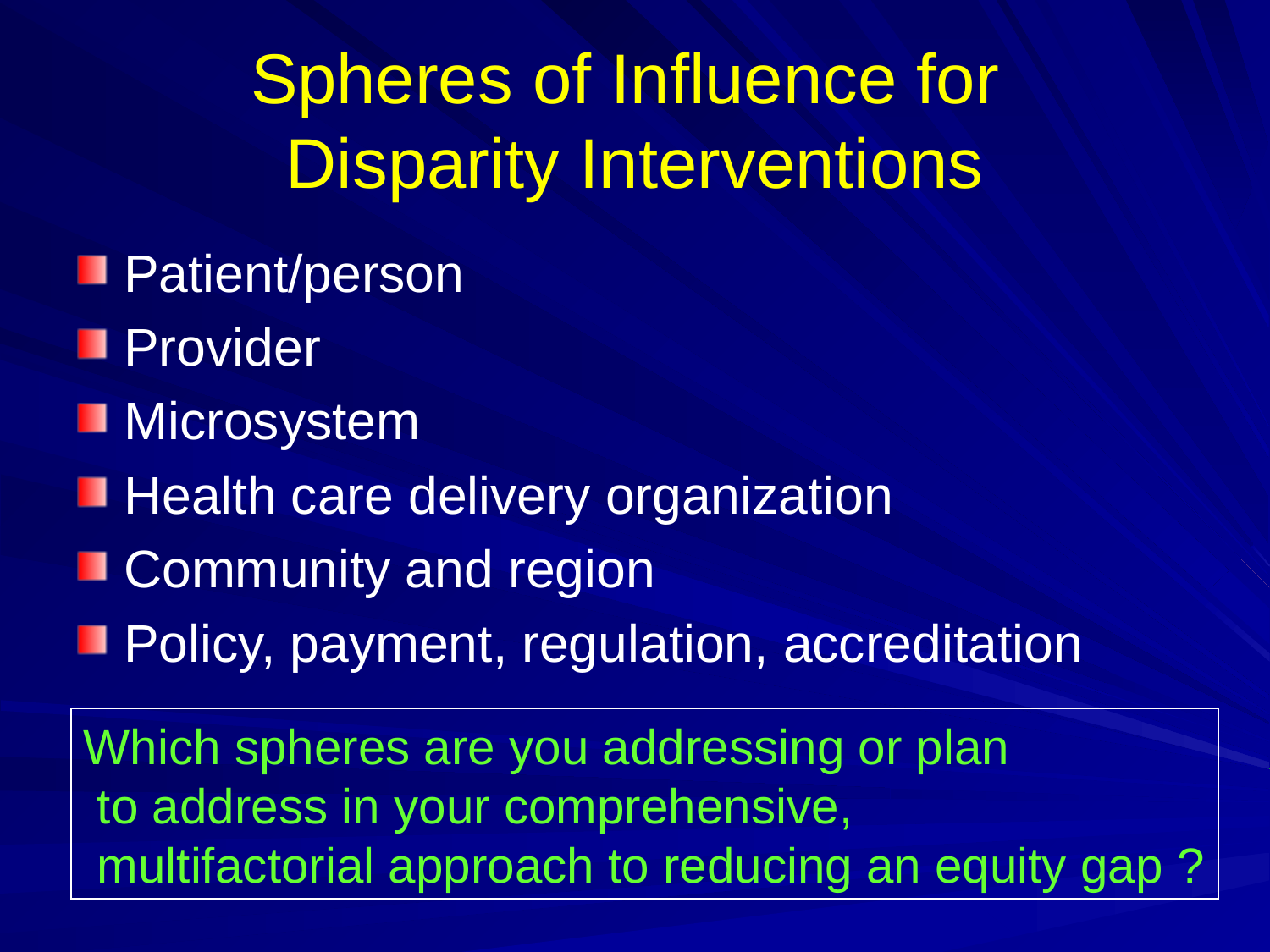

# Spheres of Influence for Disparity Interventions
Patient/person
Provider
Microsystem
Health care delivery organization
Community and region
Policy, payment, regulation, accreditation
Which spheres are you addressing or plan
 to address in your comprehensive,
 multifactorial approach to reducing an equity gap ?